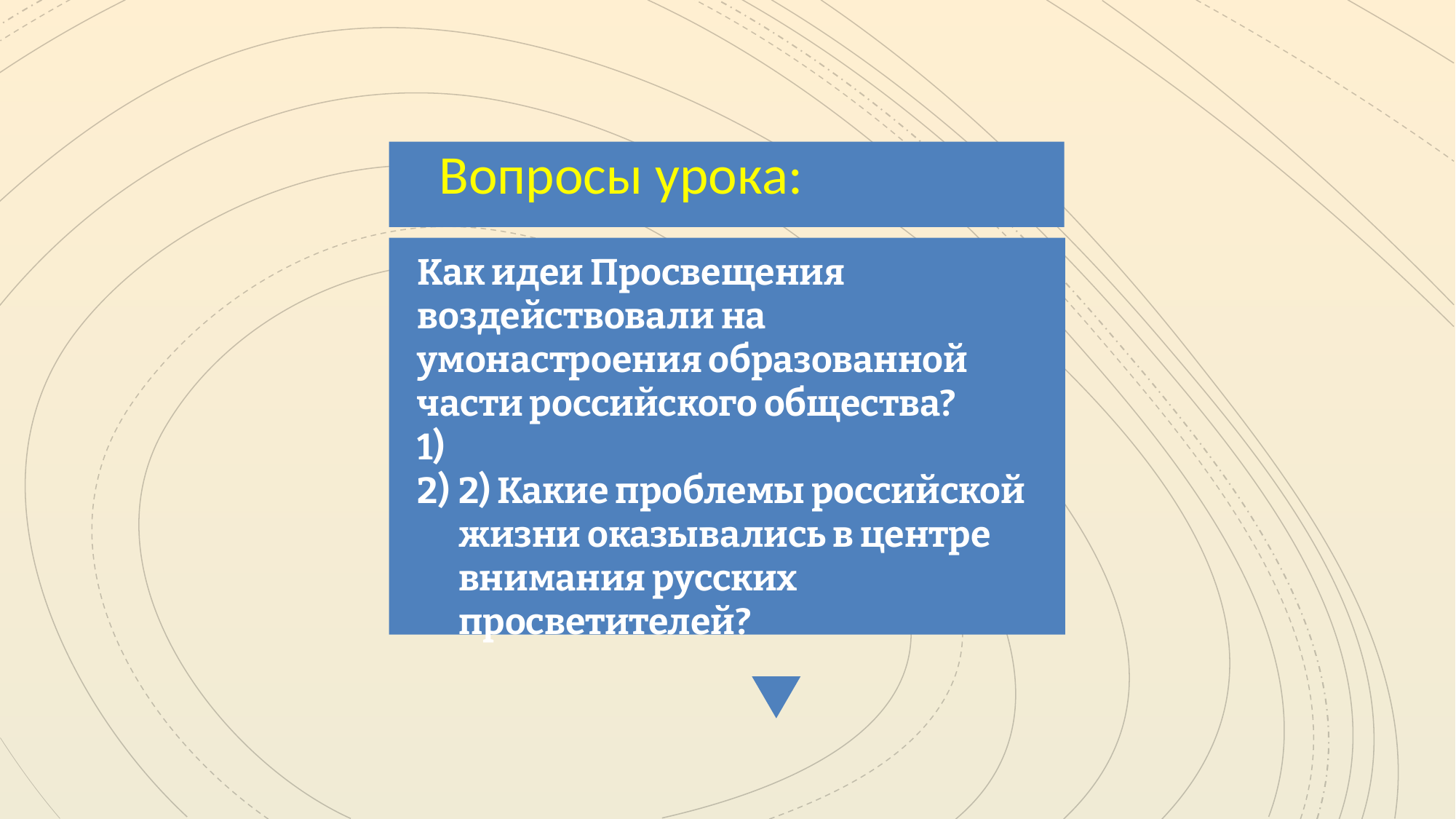

Вопросы урока:

Как идеи Просвещения воздействовали на умонастроения образованной части российского общества?

2) Какие проблемы российской жизни оказывались в центре внимания русских просветителей?